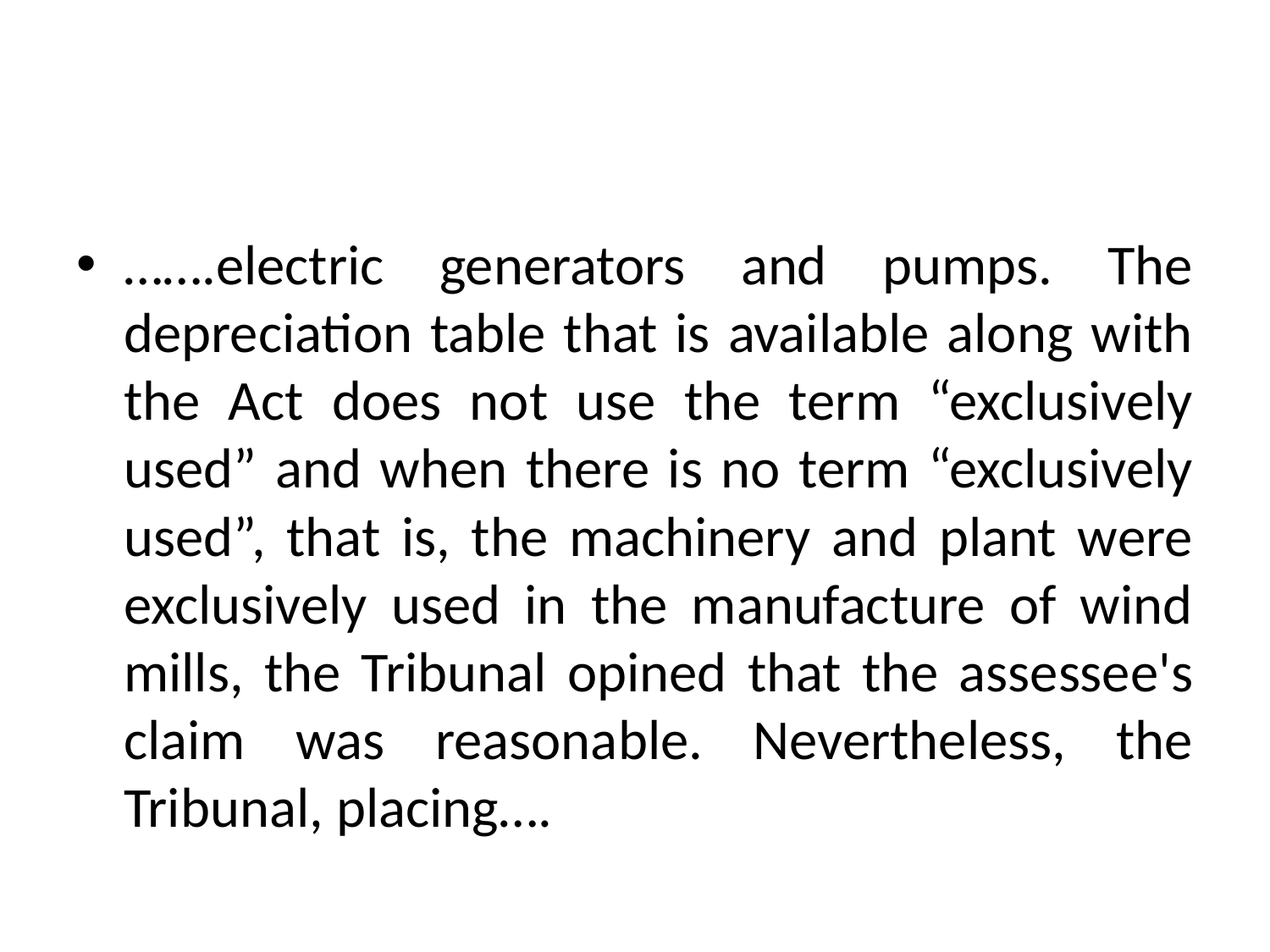

#
…….electric generators and pumps. The depreciation table that is available along with the Act does not use the term “exclusively used” and when there is no term “exclusively used”, that is, the machinery and plant were exclusively used in the manufacture of wind mills, the Tribunal opined that the assessee's claim was reasonable. Nevertheless, the Tribunal, placing….